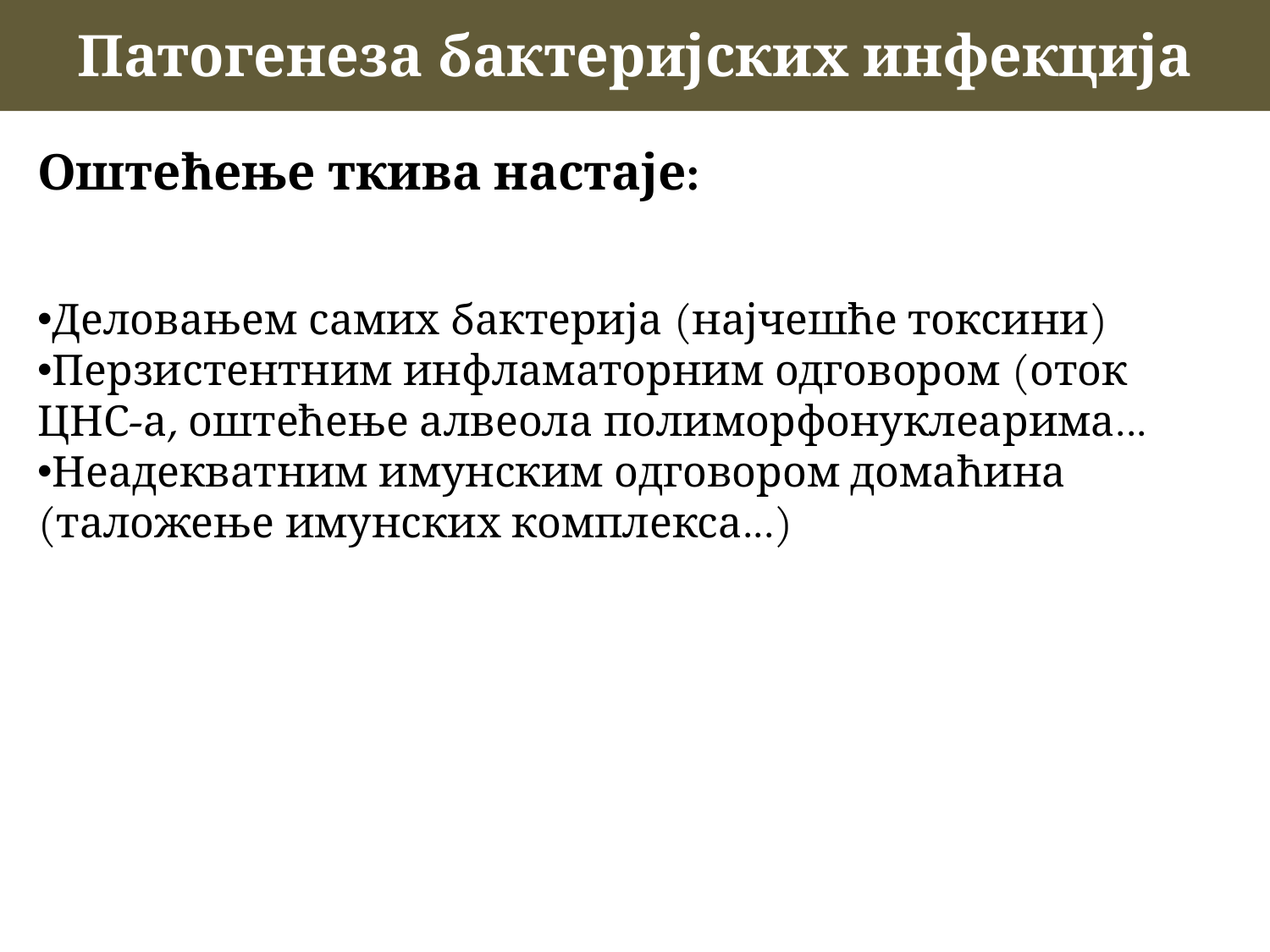

Патогенеза бактеријских инфекција
Оштећење ткива настаје:

Деловањем самих бактерија (најчешће токсини)
Перзистентним инфламаторним одговором (оток ЦНС-а, оштећење алвеола полиморфонуклеарима...
Неадекватним имунским одговором домаћина (таложење имунских комплекса...)